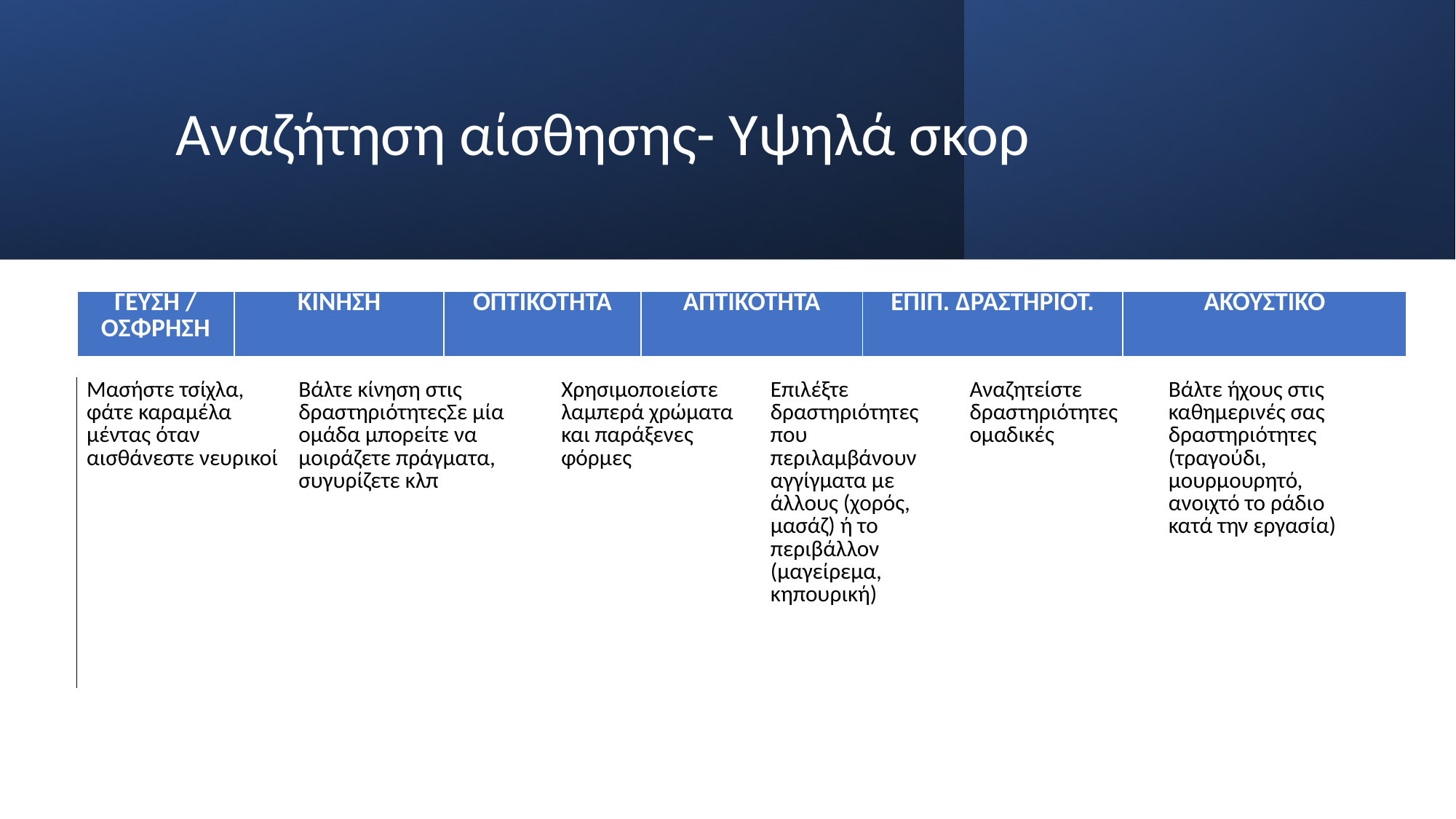

# Αναζήτηση αίσθησης- Υψηλά σκορ
| ΓΕΥΣΗ / ΟΣΦΡΗΣΗ | ΚΙΝΗΣΗ | ΟΠΤΙΚΟΤΗΤΑ | ΑΠΤΙΚΟΤΗΤΑ | ΕΠΙΠ. ΔΡΑΣΤΗΡΙΟΤ. | ΑΚΟΥΣΤΙΚΟ |
| --- | --- | --- | --- | --- | --- |
| Μασήστε τσίχλα, φάτε καραμέλα μέντας όταν αισθάνεστε νευρικοί | Βάλτε κίνηση στις δραστηριότητεςΣε μία ομάδα μπορείτε να μοιράζετε πράγματα, συγυρίζετε κλπ | Χρησιμοποιείστε λαμπερά χρώματα και παράξενες φόρμες | Επιλέξτε δραστηριότητες που περιλαμβάνουν αγγίγματα με άλλους (χορός, μασάζ) ή το περιβάλλον (μαγείρεμα, κηπουρική) | Αναζητείστε δραστηριότητες ομαδικές | Βάλτε ήχους στις καθημερινές σας δραστηριότητες (τραγούδι, μουρμουρητό, ανοιχτό το ράδιο κατά την εργασία) |
| --- | --- | --- | --- | --- | --- |